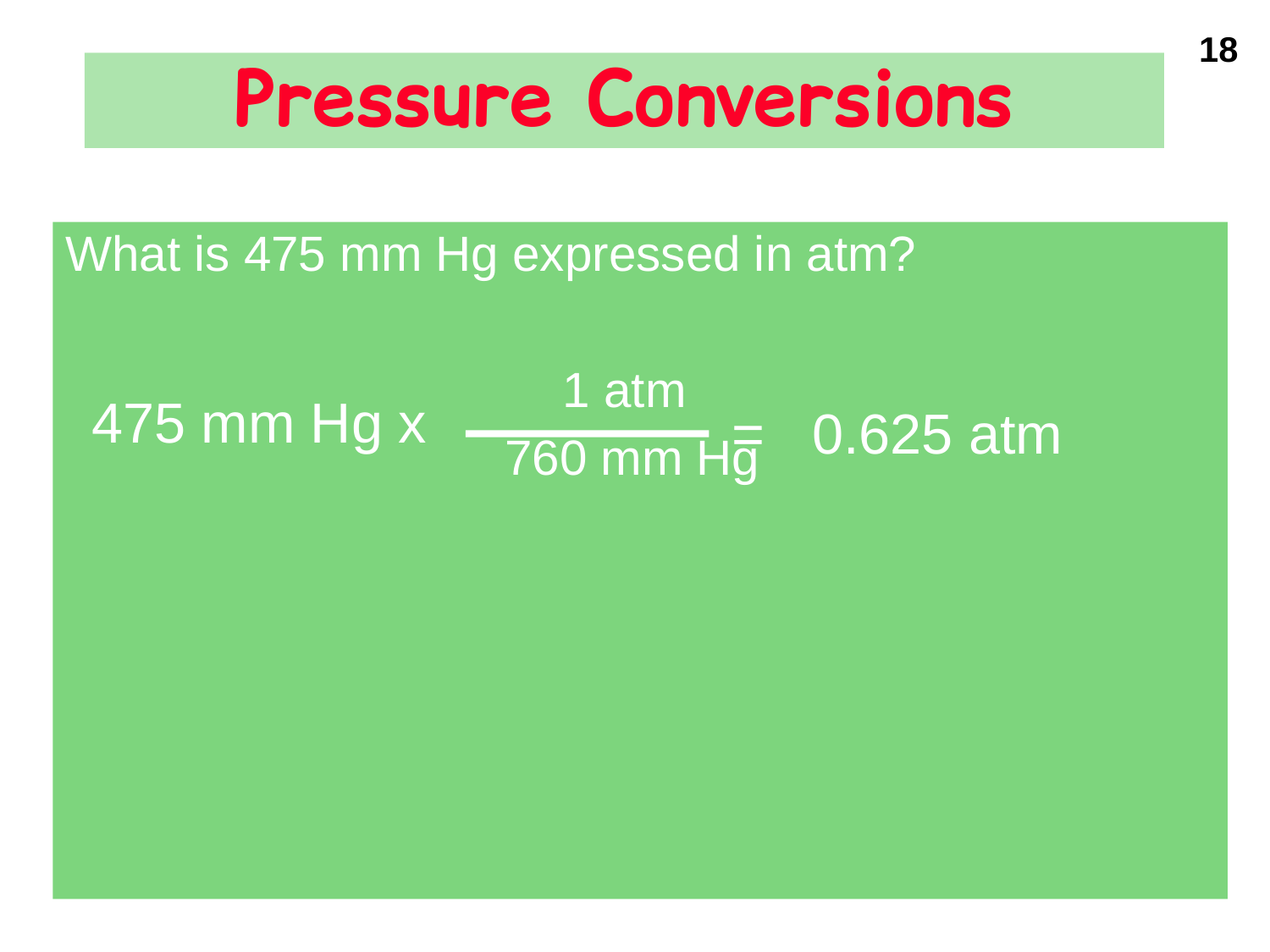

# Pressure Conversions
What is 475 mm Hg expressed in atm?

				     1 atm
			          760 mm Hg

475 mm Hg x
=   0.625 atm